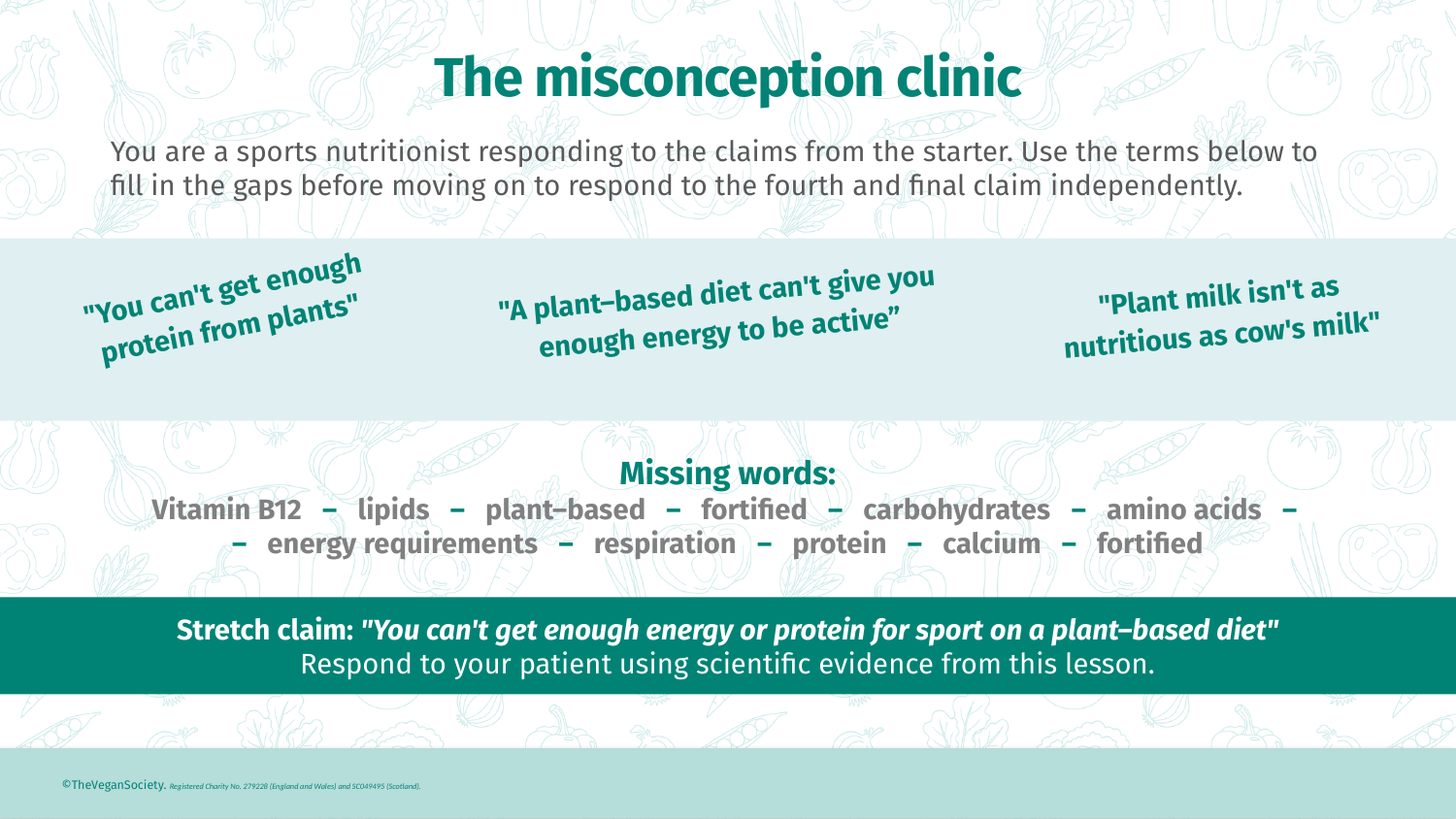

# The misconception clinic
You are a sports nutritionist responding to the claims from the starter. Use the terms below to fill in the gaps before moving on to respond to the fourth and final claim independently.

"You can't get enough protein from plants"
"A plant–based diet can't give you enough energy to be active”
"Plant milk isn't as nutritious as cow's milk"
Missing words:
Vitamin B12   –   lipids   –   plant–based   –   fortified   –   carbohydrates   –   amino acids   –
–   energy requirements   –   respiration   –   protein   –   calcium   –   fortified
Stretch claim: "You can't get enough energy or protein for sport on a plant–based diet"
Respond to your patient using scientific evidence from this lesson.